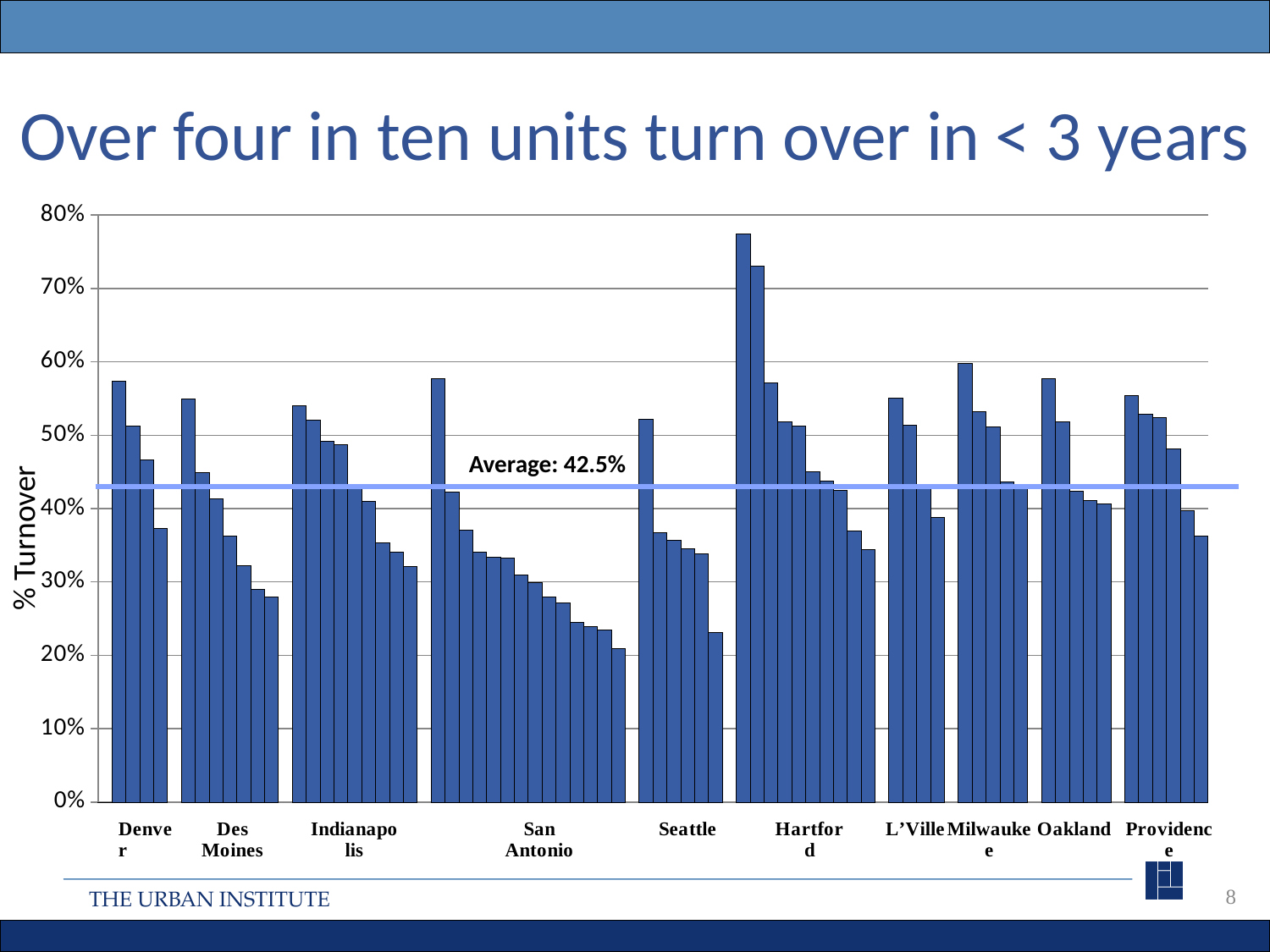

# Over four in ten units turn over in < 3 years

### Chart

| Category | anyturn |
|---|---|
| 1A | 0.0 |
| 1D | 0.5740130119 |
| 1C | 0.5119250642 |
| 1B | 0.4659438697 |
|  | 0.3730103965 |
| 2E | None |
| 2C | 0.5493150176 |
| 2A | 0.4490986239 |
| 2D | 0.4134686181 |
| 2G | 0.3627722623 |
| 2F | 0.3216092482 |
| 2B | 0.2900347341 |
|  | 0.2789996112 |
| 3D | None |
| 3C | 0.5403578507 |
| 3E | 0.5199784626 |
| 3B | 0.4911685064 |
| 3I | 0.4872337998 |
| 3A | 0.4283775959 |
| 3G | 0.4101809616 |
| 3H | 0.3531794429 |
| 3F | 0.3410931765 |
|  | 0.320670757 |
| 4H | None |
| 4K | 0.5766514341 |
| 4D | 0.4220081173 |
| 4I | 0.3708439133 |
| 4C | 0.3407397774 |
| 4M | 0.3333125541 |
| 4F | 0.3325304133 |
| 4B | 0.309015379 |
| 4A | 0.2994218668 |
| 4L | 0.2798405141 |
| 4G | 0.2715768482 |
| 4N | 0.2444511941 |
| 4J | 0.2387385868 |
| 4E | 0.23487867 |
|  | 0.2090598702 |
| 5A | None |
| 5B | 0.5212762263 |
| 5E | 0.3667268931 |
| 5C | 0.3564259839 |
| 5F | 0.345182976 |
| 5D | 0.3378802506 |
|  | 0.231409186 |
| 6H | None |
| 6G | 0.7741058197 |
| 6E | 0.7307068831 |
| 6D | 0.5711688968 |
| 6C | 0.5185890997 |
| 6I | 0.51238744 |
| 6F | 0.4507019776 |
| 6J | 0.4374070029 |
| 6B | 0.4243198254 |
| 6A | 0.3692325416 |
|  | 0.3445342899 |
| 7B | None |
| 7A | 0.5501262165 |
| 7D | 0.5139699821 |
| 7C | 0.4265787664 |
|  | 0.3876156922 |
| 8A | None |
| 8D | 0.5982169621 |
| 8B | 0.5316116641 |
| 8E | 0.5108788422 |
| 8C | 0.4367923199 |
|  | 0.4267161034 |
| 9B | None |
| 9C | 0.5766660137 |
| 9E | 0.5183513258 |
| 9A | 0.4237924415 |
| 9D | 0.4111623122 |
|  | 0.4059487004 |
| 10E | None |
| 10D | 0.5540238082 |
| 10C | 0.5287880614 |
| 10F | 0.5234584677 |
| 10A | 0.4808921256 |
| 10B | 0.3975913239 |
Average: 42.5%
% Turnover
8